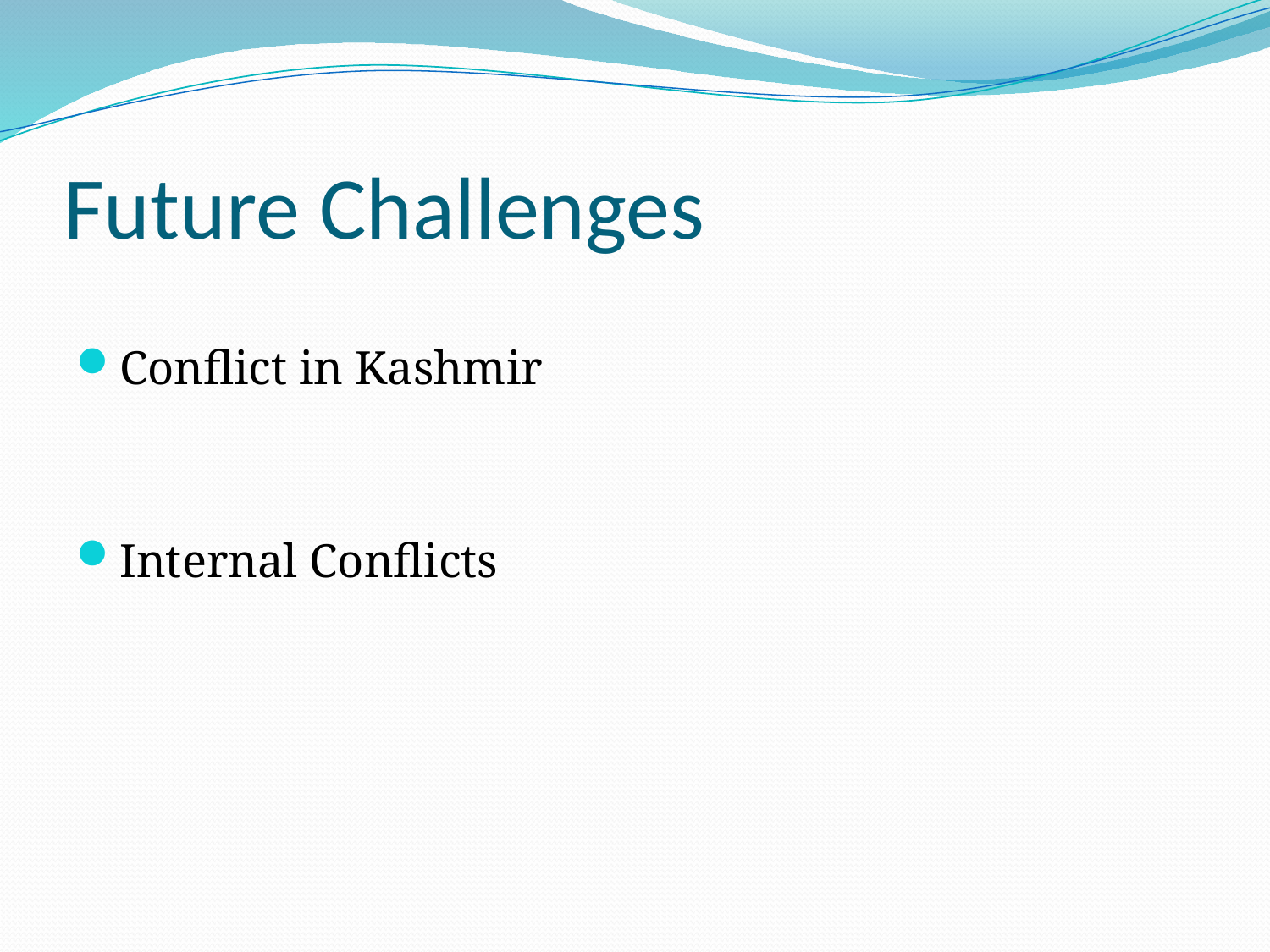

# Future Challenges

Conflict in Kashmir

Internal Conflicts